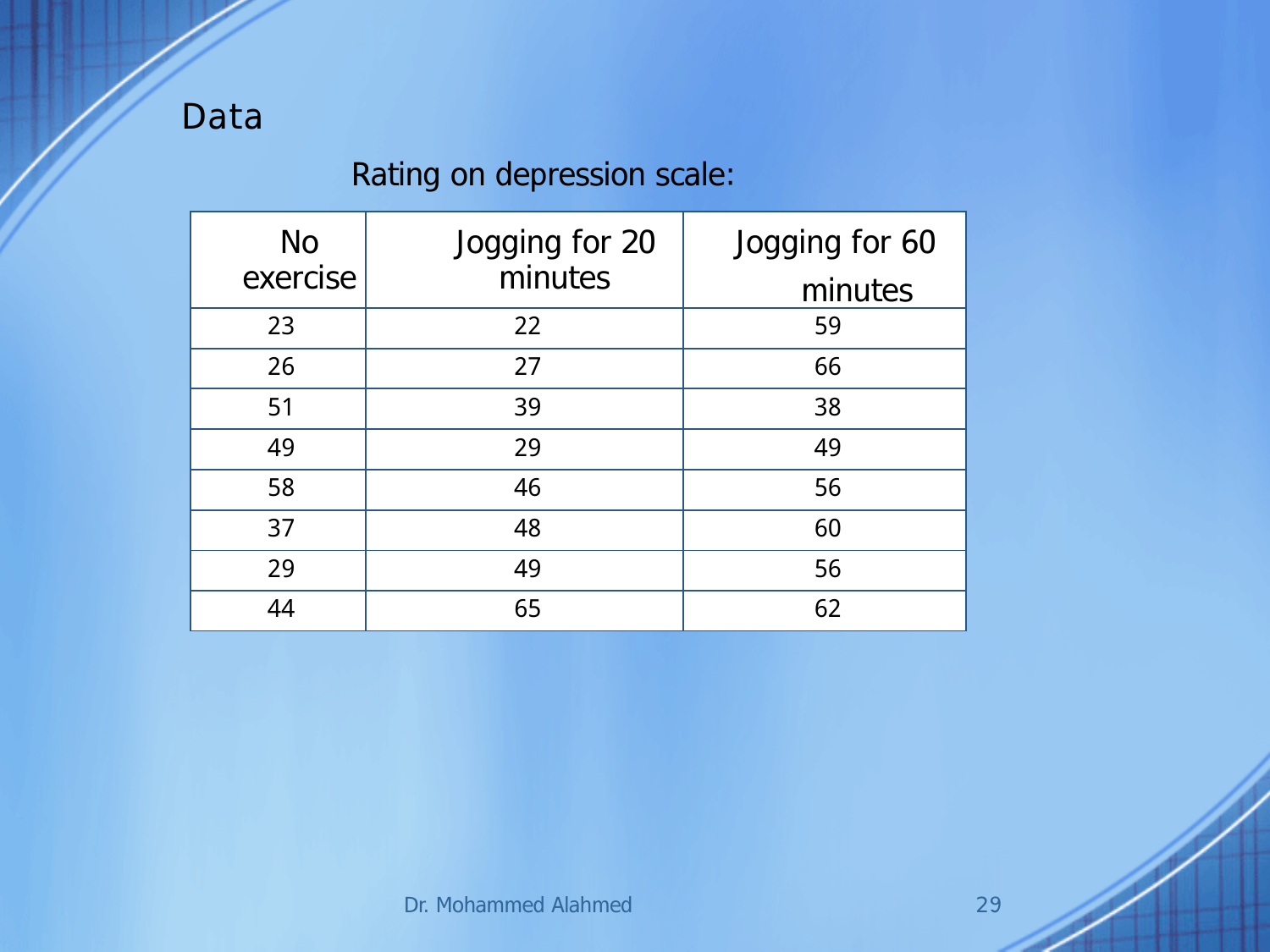

Data
Rating on depression scale:
| No exercise | Jogging for 20 minutes | Jogging for 60 minutes |
| --- | --- | --- |
| 23 | 22 | 59 |
| 26 | 27 | 66 |
| 51 | 39 | 38 |
| 49 | 29 | 49 |
| 58 | 46 | 56 |
| 37 | 48 | 60 |
| 29 | 49 | 56 |
| 44 | 65 | 62 |
Dr. Mohammed Alahmed
29